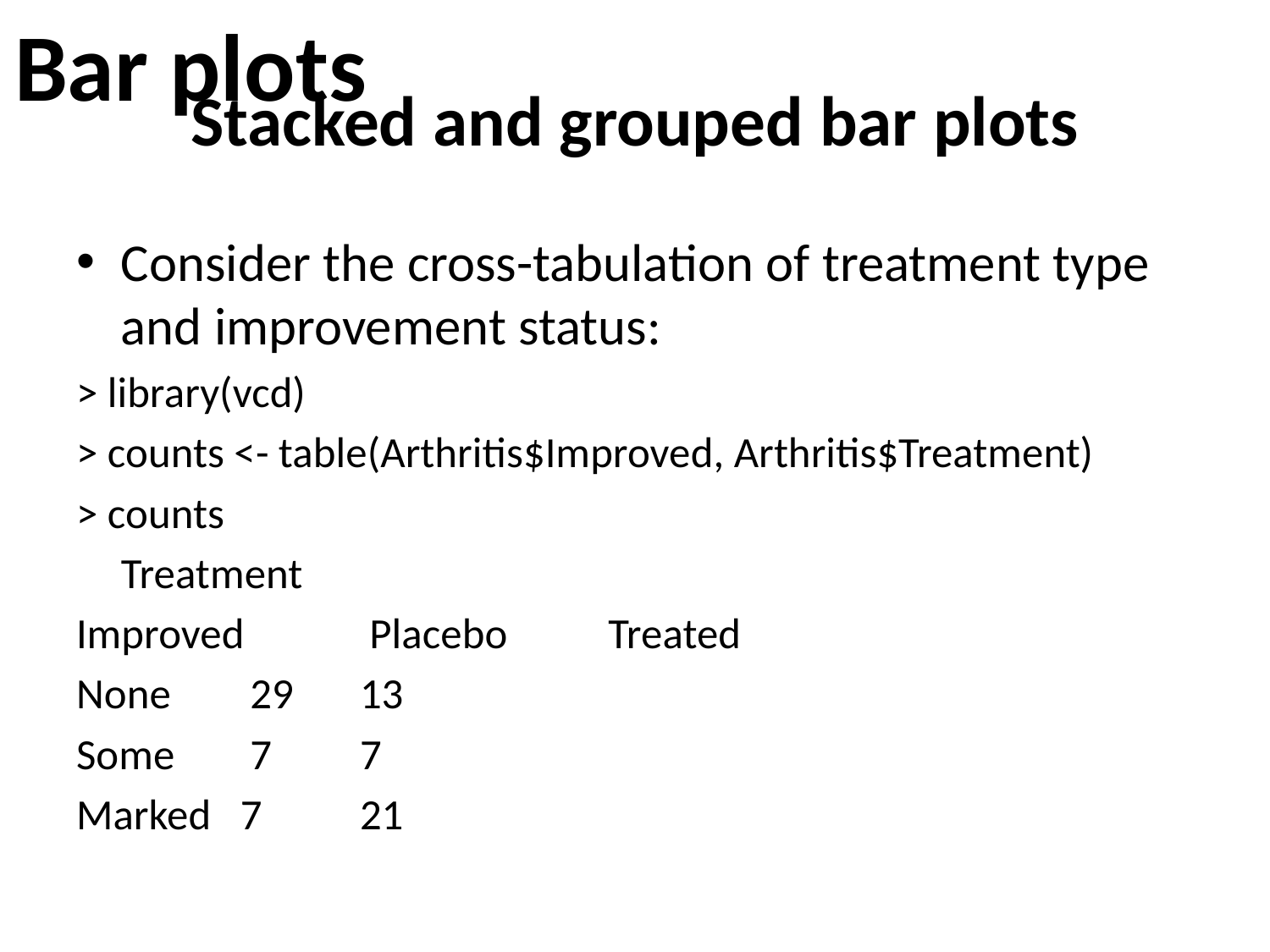

Bar plots
# Stacked and grouped bar plots
Consider the cross-tabulation of treatment type and improvement status:
> library(vcd)
> counts <- table(Arthritis$Improved, Arthritis$Treatment)
> counts
			Treatment
Improved	 Placebo	 Treated
None		 29 		13
Some		 7 		7
Marked 	7 		21